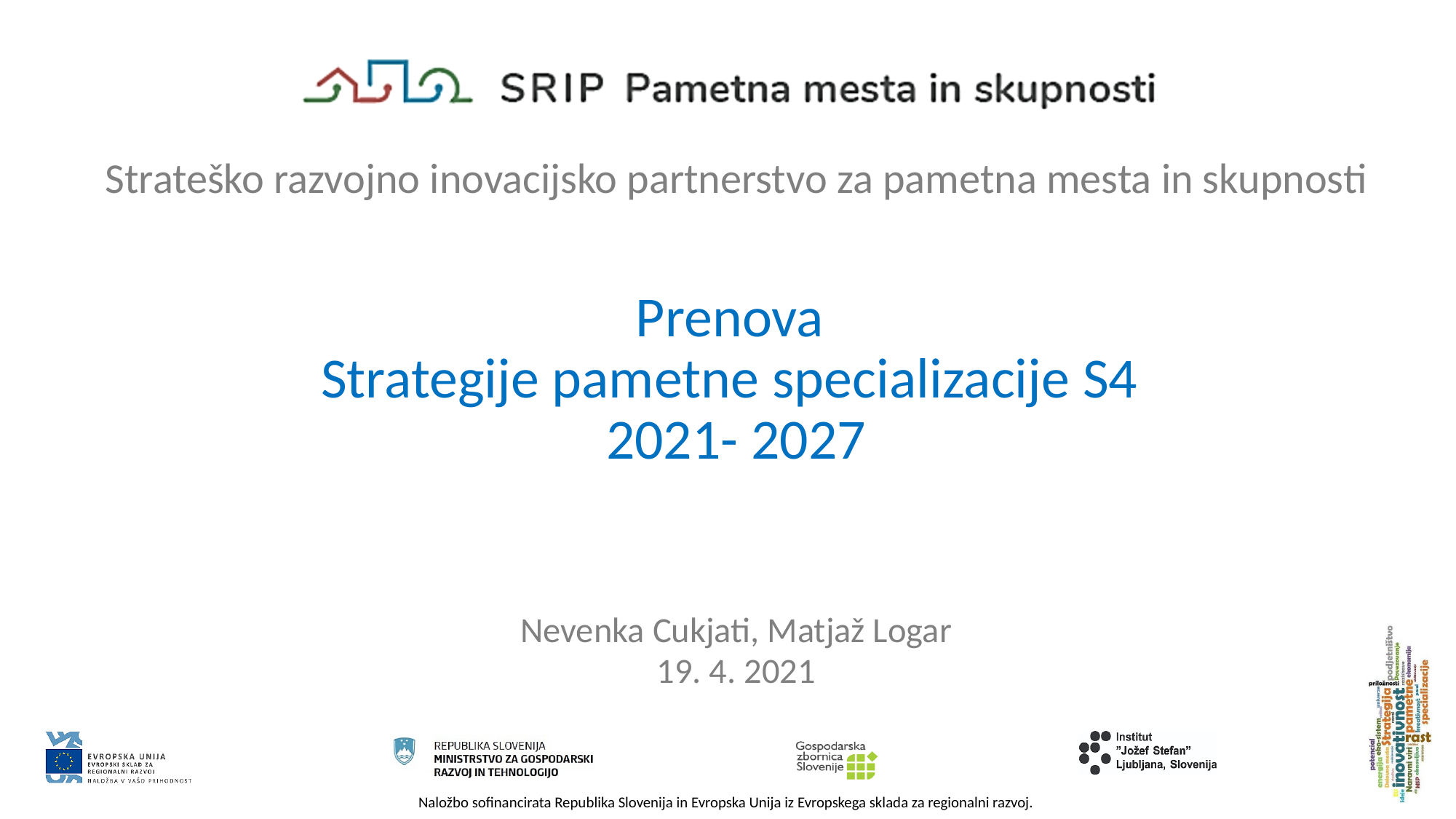

# Strateško razvojno inovacijsko partnerstvo za pametna mesta in skupnosti
Prenova
Strategije pametne specializacije S4
2021- 2027

Nevenka Cukjati, Matjaž Logar
19. 4. 2021